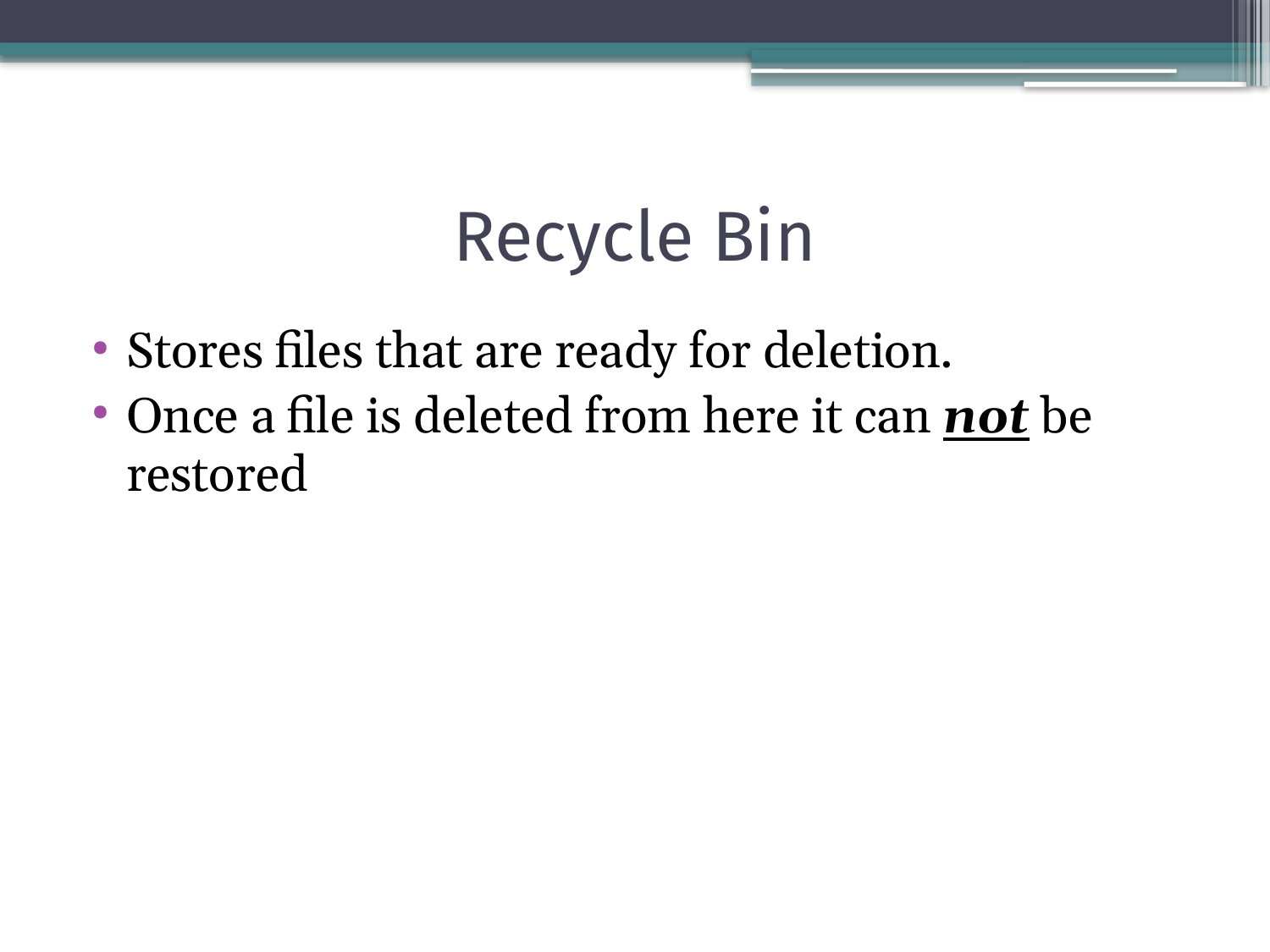

# Recycle Bin
Stores files that are ready for deletion.
Once a file is deleted from here it can not be restored